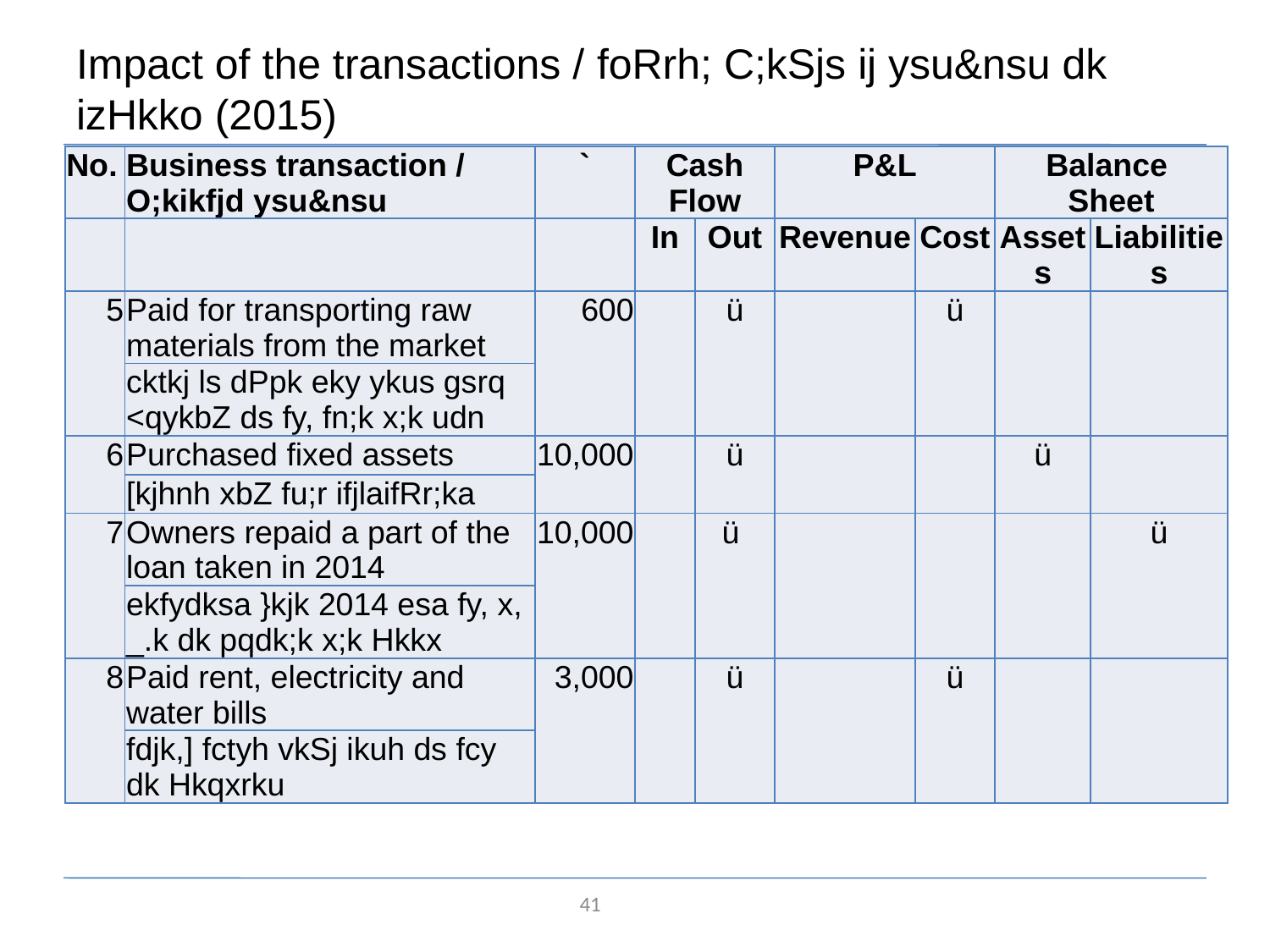

# Impact of the transactions / foRrh; C;kSjs ij ysu&nsu dk izHkko (2015)
| No. | Business transaction / O;kikfjd ysu&nsu | ` | Cash Flow |  | P&L |  | Balance Sheet |  |
| --- | --- | --- | --- | --- | --- | --- | --- | --- |
|  |  |  | In | Out | Revenue | Cost | Assets | Liabilities |
| 5 | Paid for transporting raw materials from the market | 600 |  | ü |  | ü |  |  |
|  | cktkj ls dPpk eky ykus gsrq <qykbZ ds fy, fn;k x;k udn |  |  |  |  |  |  |  |
| 6 | Purchased fixed assets | 10,000 |  | ü |  |  | ü |  |
|  | [kjhnh xbZ fu;r ifjlaifRr;ka |  |  |  |  |  |  |  |
| 7 | Owners repaid a part of the loan taken in 2014 | 10,000 |  | ü |  |  |  | ü |
|  | ekfydksa }kjk 2014 esa fy, x, \_.k dk pqdk;k x;k Hkkx |  |  |  |  |  |  |  |
| 8 | Paid rent, electricity and water bills | 3,000 |  | ü |  | ü |  |  |
|  | fdjk,] fctyh vkSj ikuh ds fcy dk Hkqxrku |  |  |  |  |  |  |  |
41